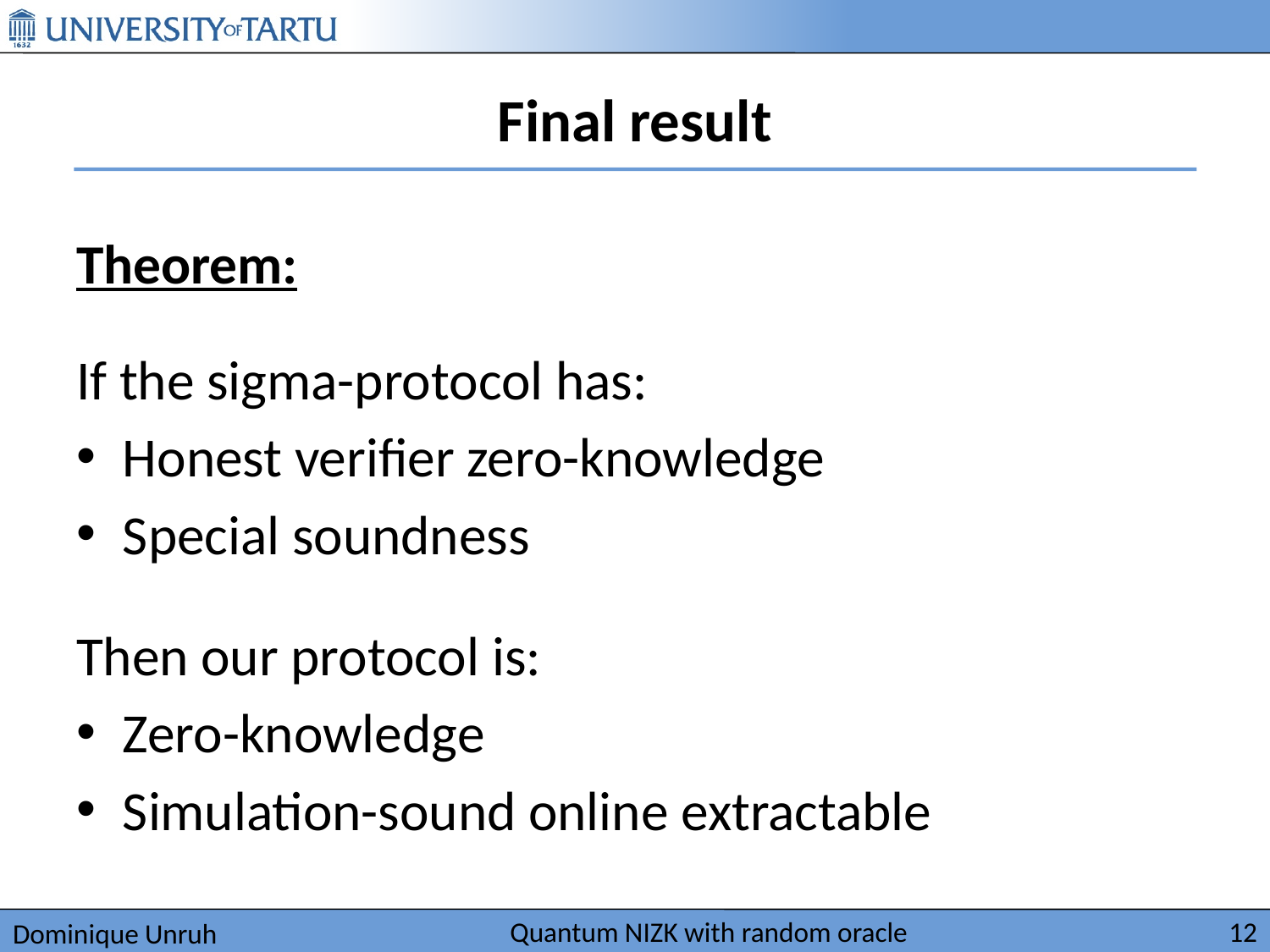

# Final result
Theorem:

If the sigma-protocol has:
Honest verifier zero-knowledge
Special soundness

Then our protocol is:
Zero-knowledge
Simulation-sound online extractable
Quantum NIZK with random oracle
12